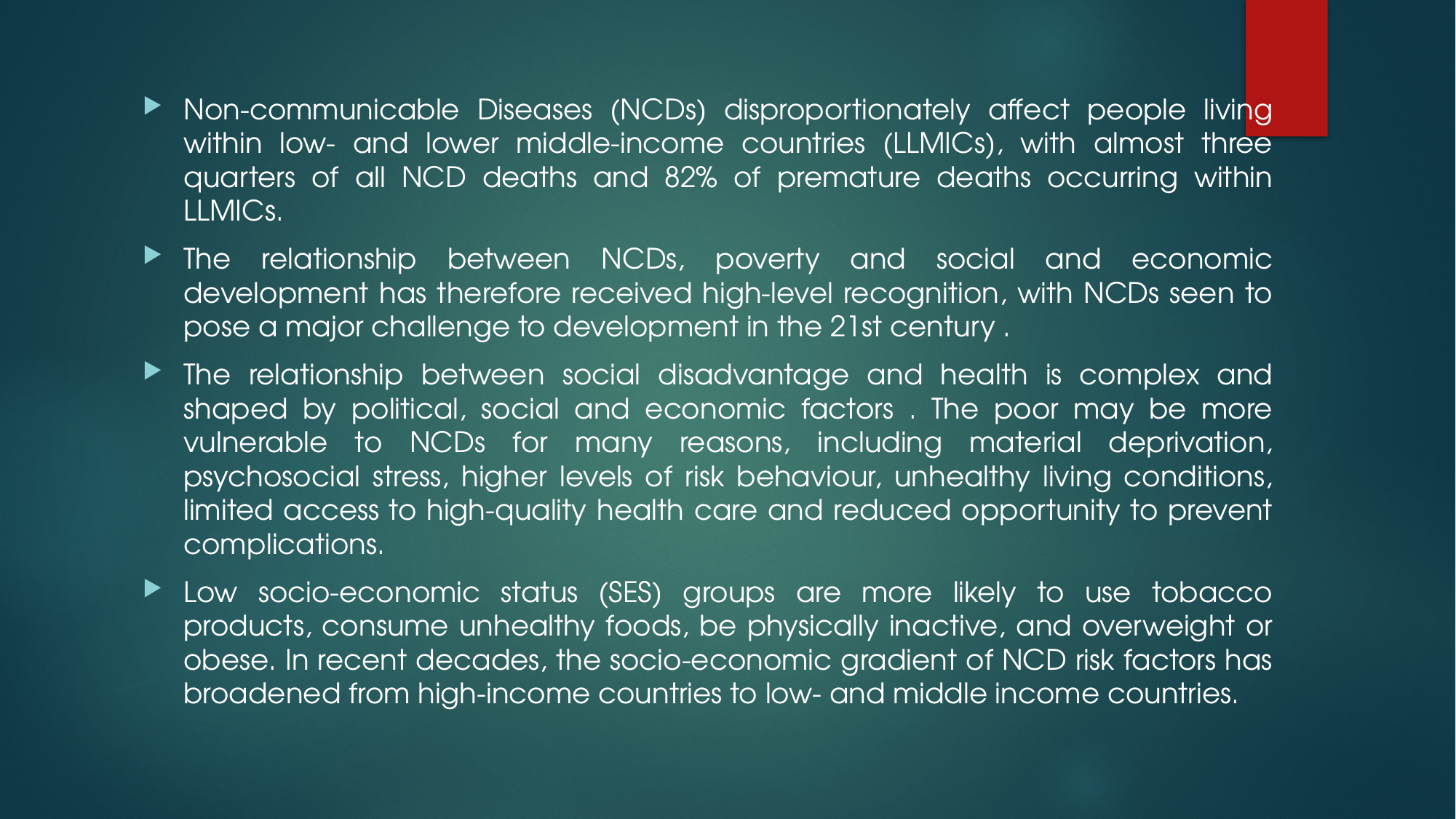

Non-communicable Diseases (NCDs) disproportionately affect people living within low- and lower middle-income countries (LLMICs), with almost three quarters of all NCD deaths and 82% of premature deaths occurring within LLMICs.
The relationship between NCDs, poverty and social and economic development has therefore received high-level recognition, with NCDs seen to pose a major challenge to development in the 21st century .
The relationship between social disadvantage and health is complex and shaped by political, social and economic factors . The poor may be more vulnerable to NCDs for many reasons, including material deprivation, psychosocial stress, higher levels of risk behaviour, unhealthy living conditions, limited access to high-quality health care and reduced opportunity to prevent complications.
Low socio-economic status (SES) groups are more likely to use tobacco products, consume unhealthy foods, be physically inactive, and overweight or obese. In recent decades, the socio-economic gradient of NCD risk factors has broadened from high-income countries to low- and middle income countries.